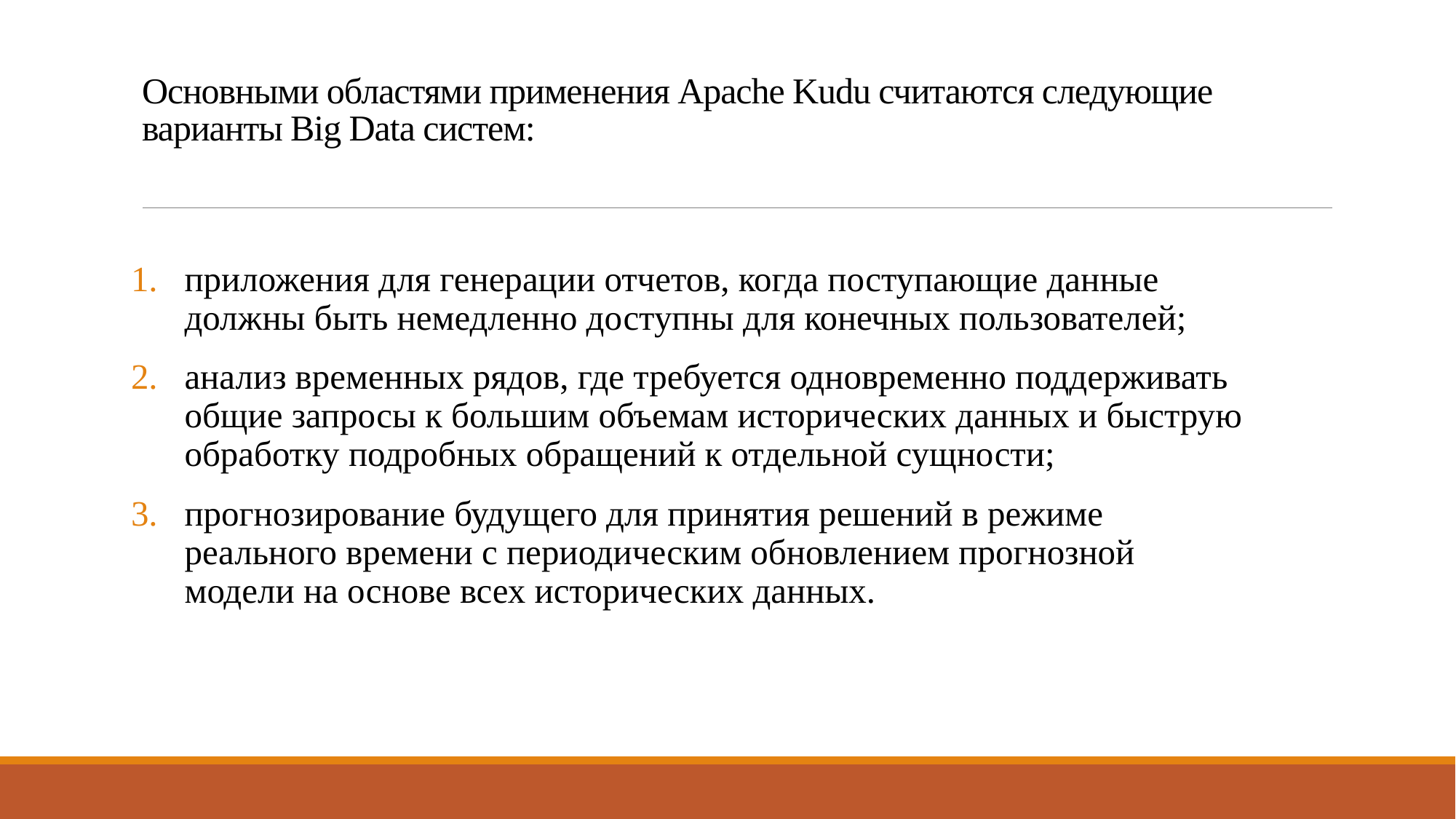

# Основными областями применения Apache Kudu считаются следующие варианты Big Data систем:
приложения для генерации отчетов, когда поступающие данные должны быть немедленно доступны для конечных пользователей;
анализ временных рядов, где требуется одновременно поддерживать общие запросы к большим объемам исторических данных и быструю обработку подробных обращений к отдельной сущности;
прогнозирование будущего для принятия решений в режиме реального времени с периодическим обновлением прогнозной модели на основе всех исторических данных.